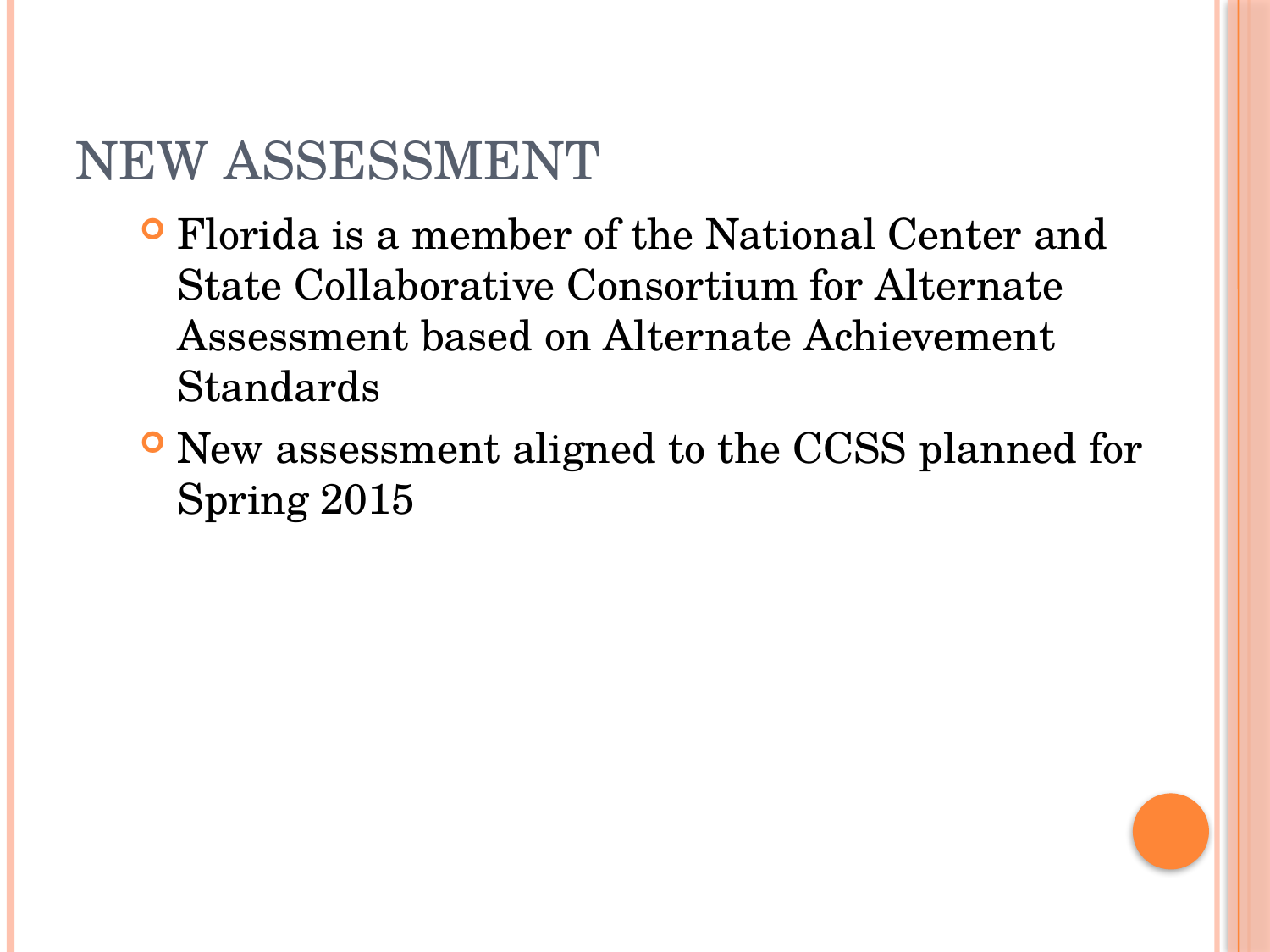

# New Assessment
Florida is a member of the National Center and State Collaborative Consortium for Alternate Assessment based on Alternate Achievement Standards
New assessment aligned to the CCSS planned for Spring 2015